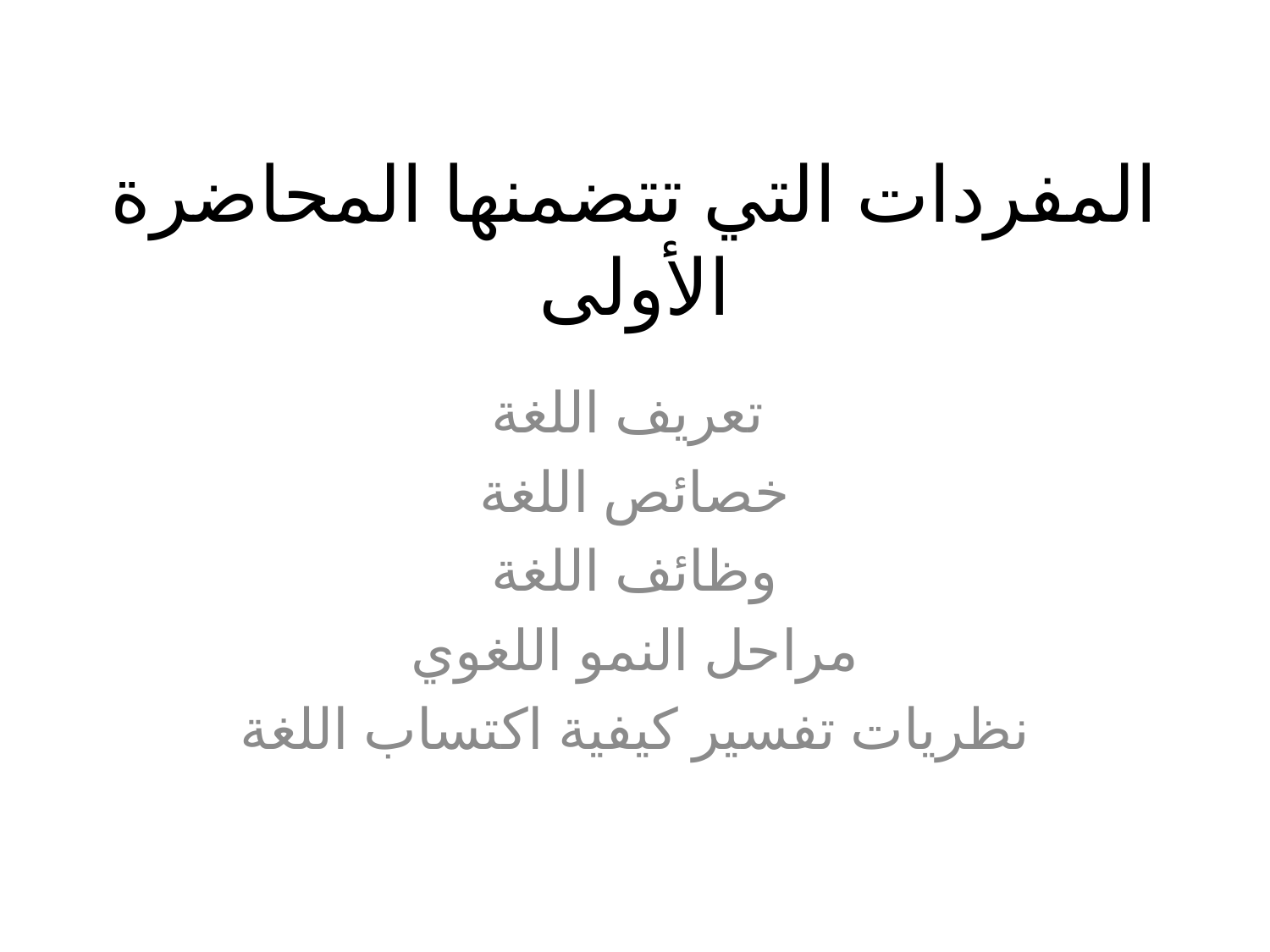

# المفردات التي تتضمنها المحاضرة الأولى
تعريف اللغة
خصائص اللغة
وظائف اللغة
مراحل النمو اللغوي
نظريات تفسير كيفية اكتساب اللغة